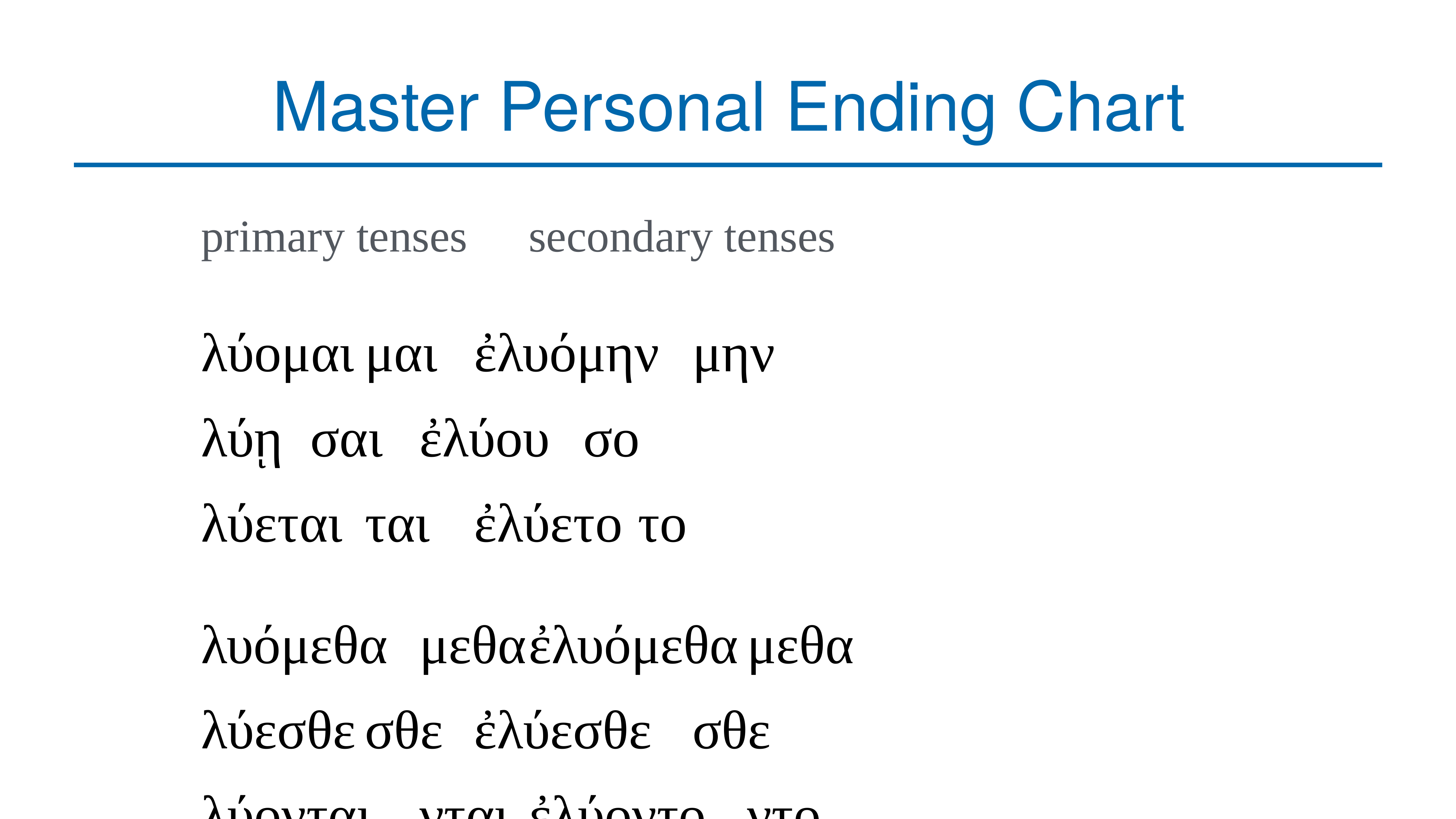

# Master Personal Ending Chart
primary tenses		secondary tenses
λύομαι	μαι	ἐλυόμην	μην
λύῃ	σαι	ἐλύου	σο
λύεται	ται	ἐλύετο	το
λυόμεθα	μεθα	ἐλυόμεθα	μεθα
λύεσθε	σθε	ἐλύεσθε	σθε
λύονται	νται	ἐλύοντο	ντο